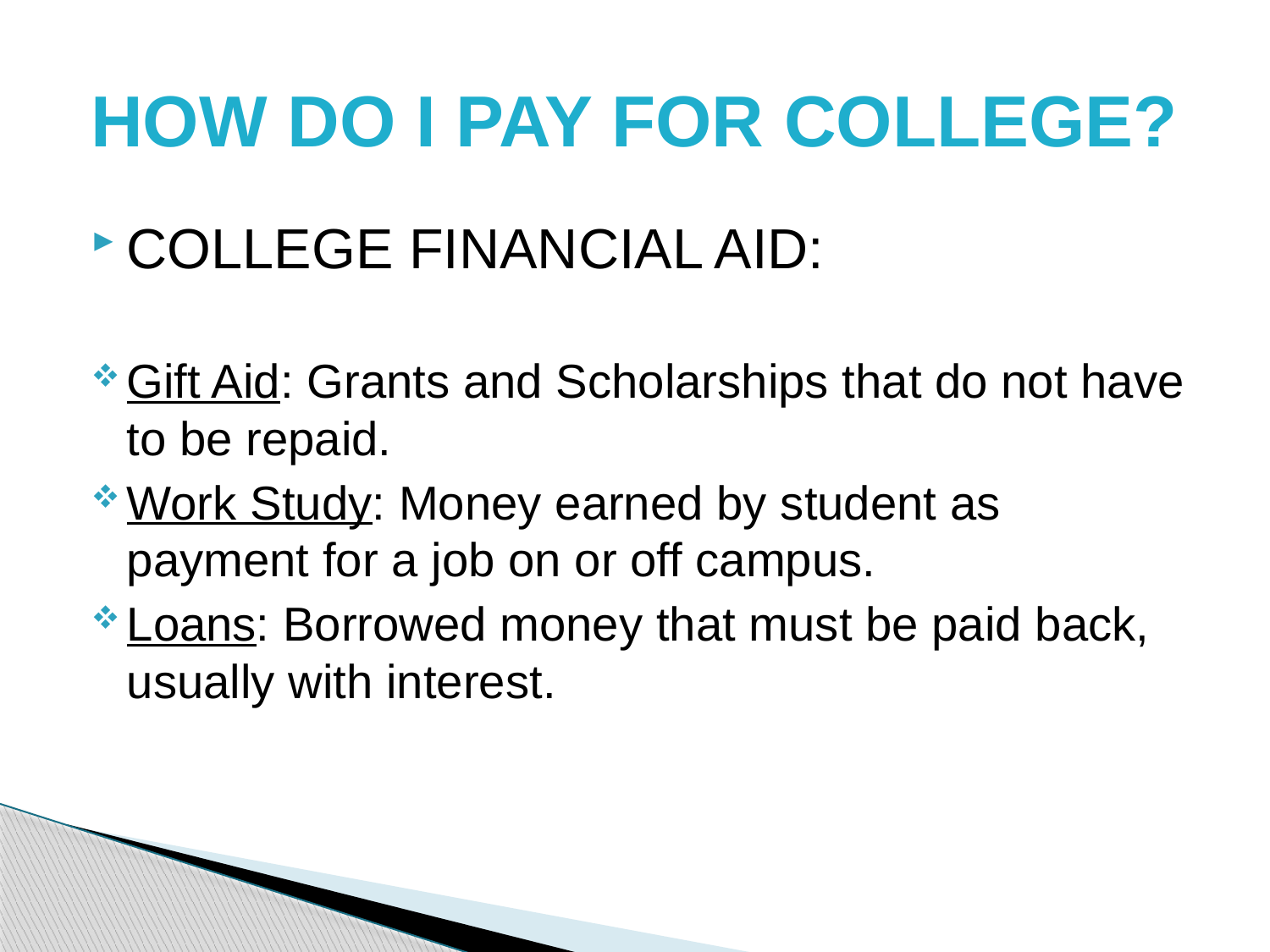

# HOW DO I PAY FOR COLLEGE?
COLLEGE FINANCIAL AID:

Gift Aid: Grants and Scholarships that do not have to be repaid.
Work Study: Money earned by student as payment for a job on or off campus.
Loans: Borrowed money that must be paid back, usually with interest.